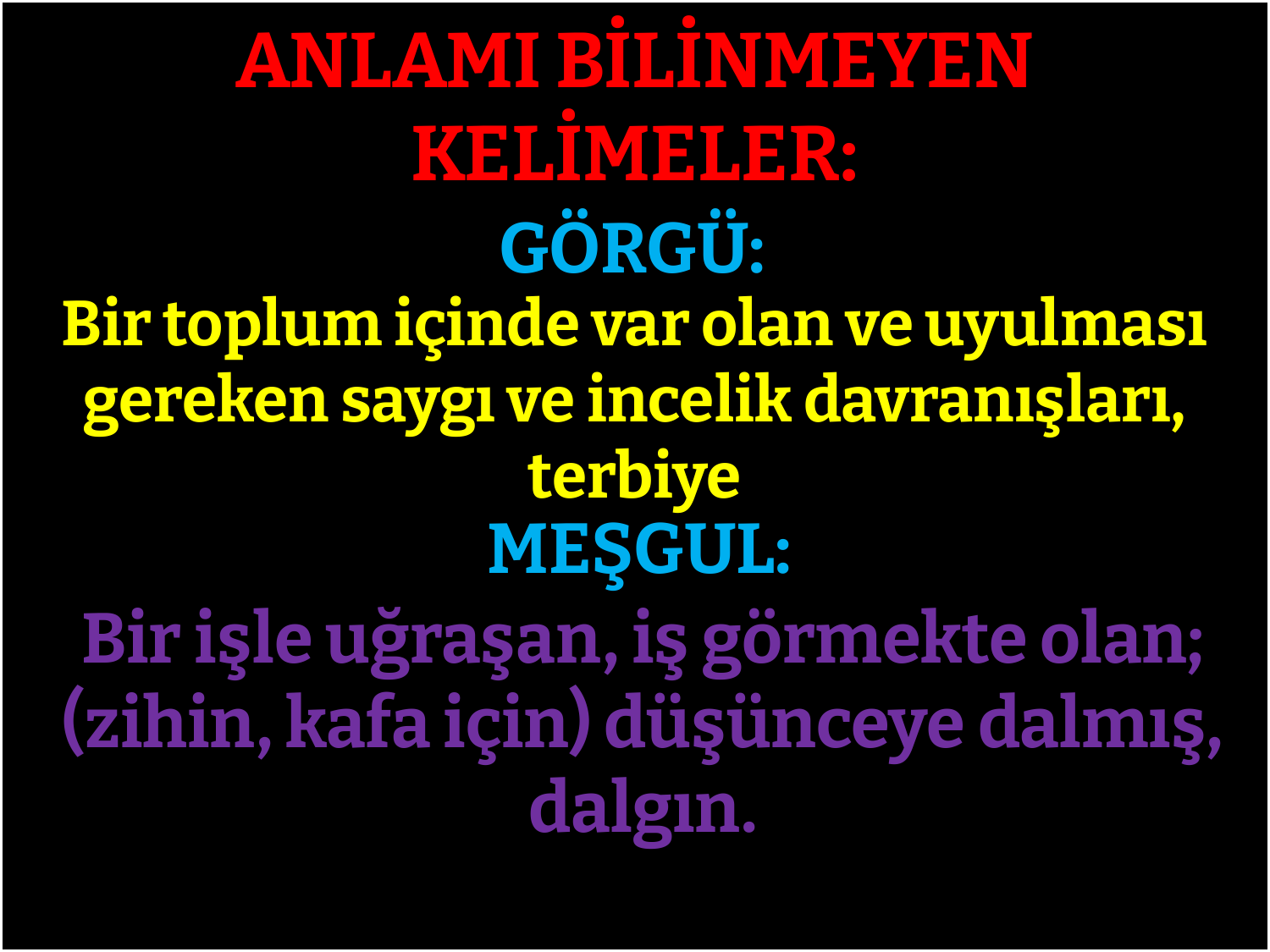

ANLAMI BİLİNMEYEN KELİMELER:
GÖRGÜ:
Bir toplum içinde var olan ve uyulması gereken saygı ve incelik davranışları, terbiye
#
MEŞGUL:
Bir işle uğraşan, iş görmekte olan; (zihin, kafa için) düşünceye dalmış, dalgın.